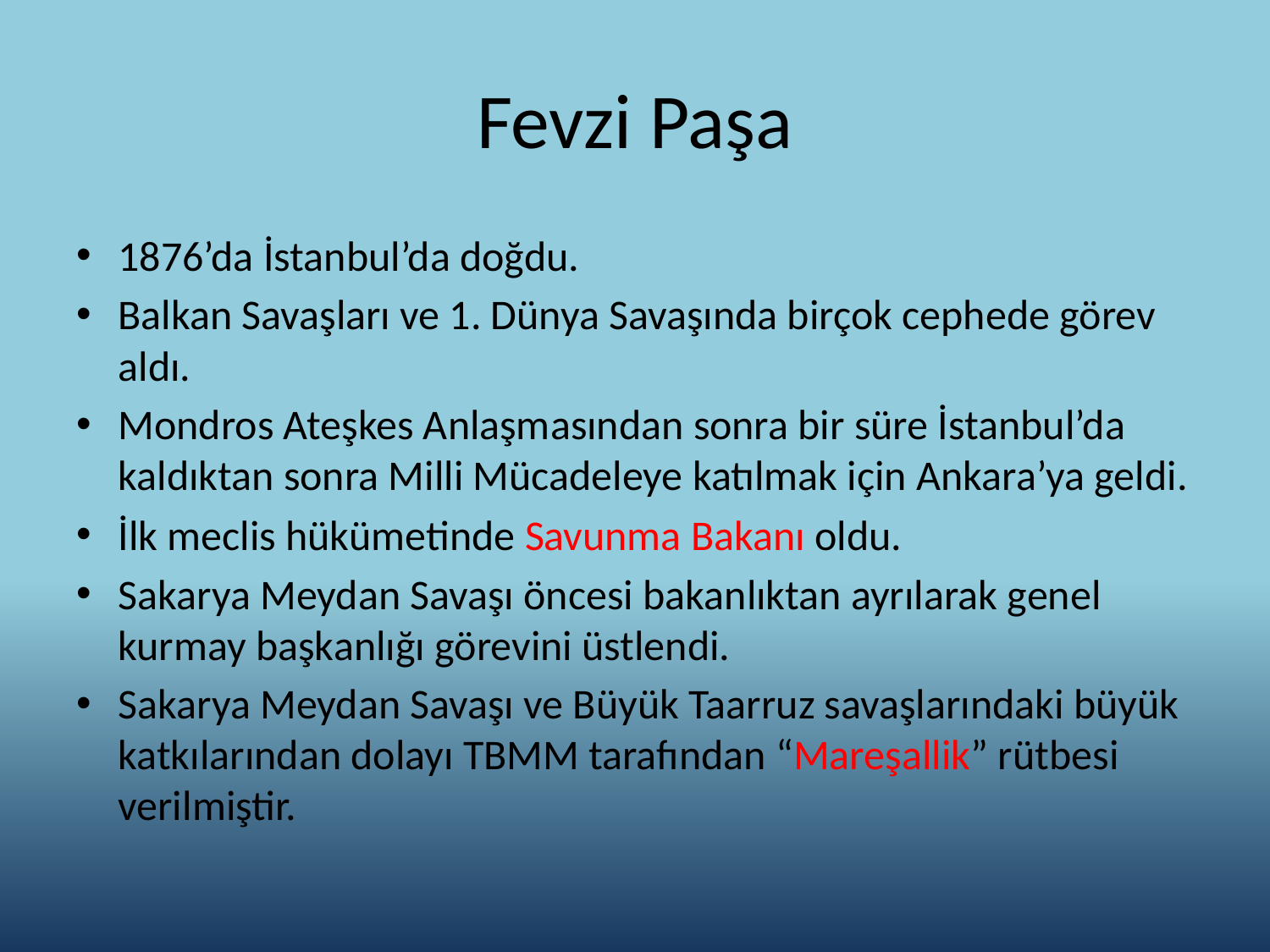

# Fevzi Paşa
1876’da İstanbul’da doğdu.
Balkan Savaşları ve 1. Dünya Savaşında birçok cephede görev aldı.
Mondros Ateşkes Anlaşmasından sonra bir süre İstanbul’da kaldıktan sonra Milli Mücadeleye katılmak için Ankara’ya geldi.
İlk meclis hükümetinde Savunma Bakanı oldu.
Sakarya Meydan Savaşı öncesi bakanlıktan ayrılarak genel kurmay başkanlığı görevini üstlendi.
Sakarya Meydan Savaşı ve Büyük Taarruz savaşlarındaki büyük katkılarından dolayı TBMM tarafından “Mareşallik” rütbesi verilmiştir.